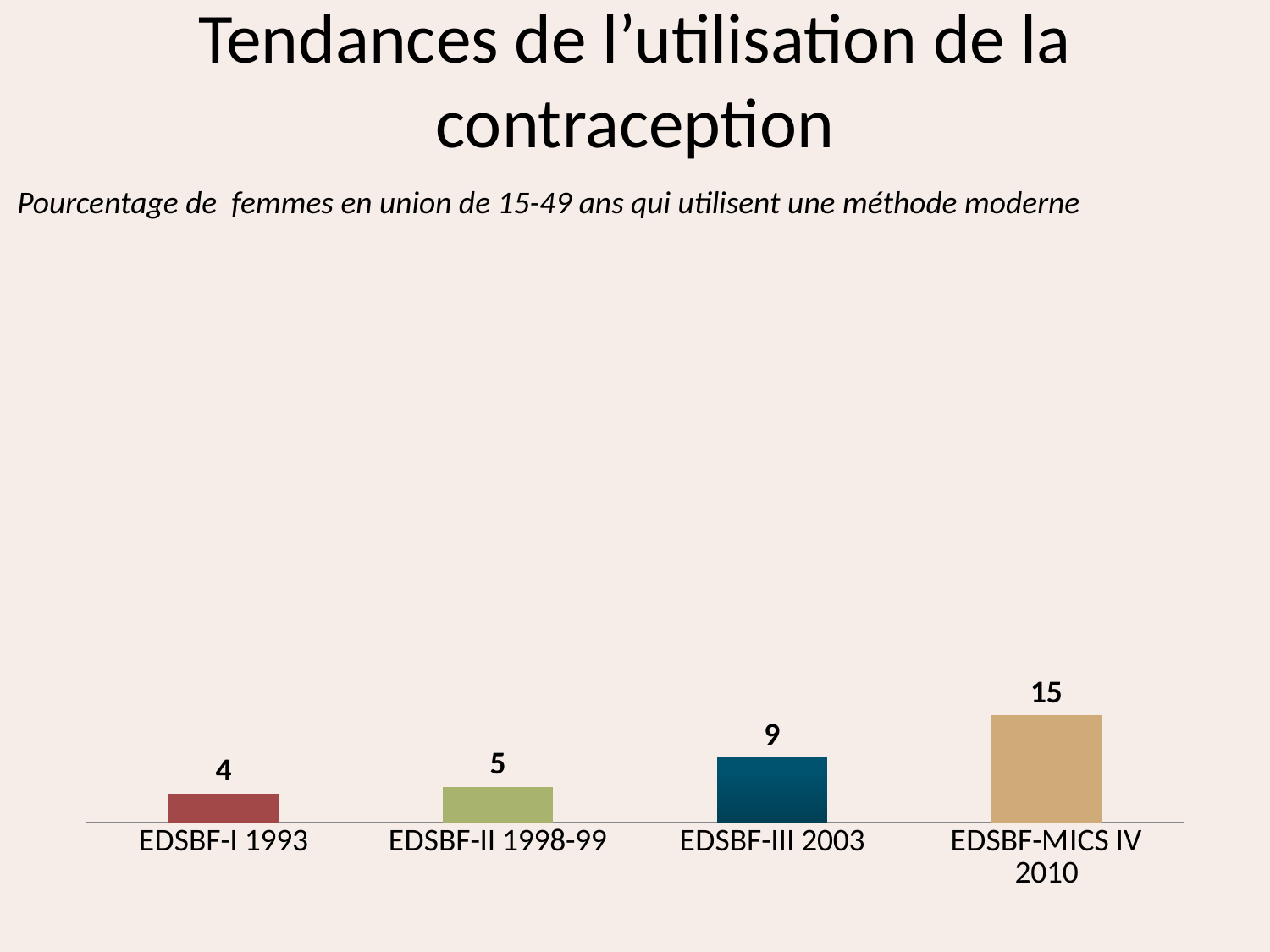

# Tendances de l’utilisation de la contraception
Pourcentage de  femmes en union de 15-49 ans qui utilisent une méthode moderne

### Chart

| Category | Series 1 |
|---|---|
| EDSBF-I 1993 | 4.0 |
| EDSBF-II 1998-99 | 5.0 |
| EDSBF-III 2003 | 9.0 |
| EDSBF-MICS IV 2010 | 15.0 |